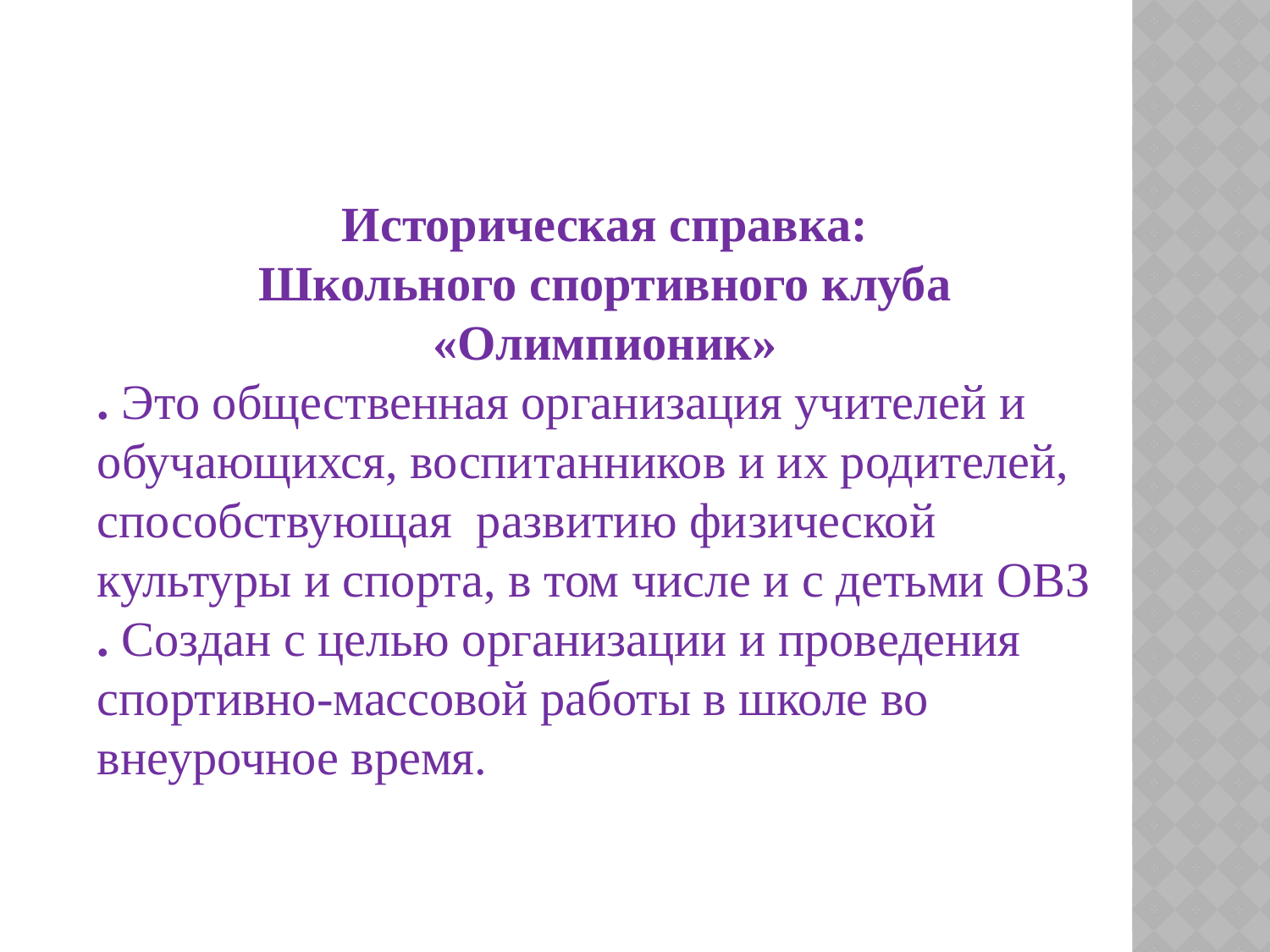

Историческая справка:
Школьного спортивного клуба «Олимпионик»
. Это общественная организация учителей и обучающихся, воспитанников и их родителей, способствующая  развитию физической культуры и спорта, в том числе и с детьми ОВЗ
. Создан с целью организации и проведения спортивно-массовой работы в школе во внеурочное время.